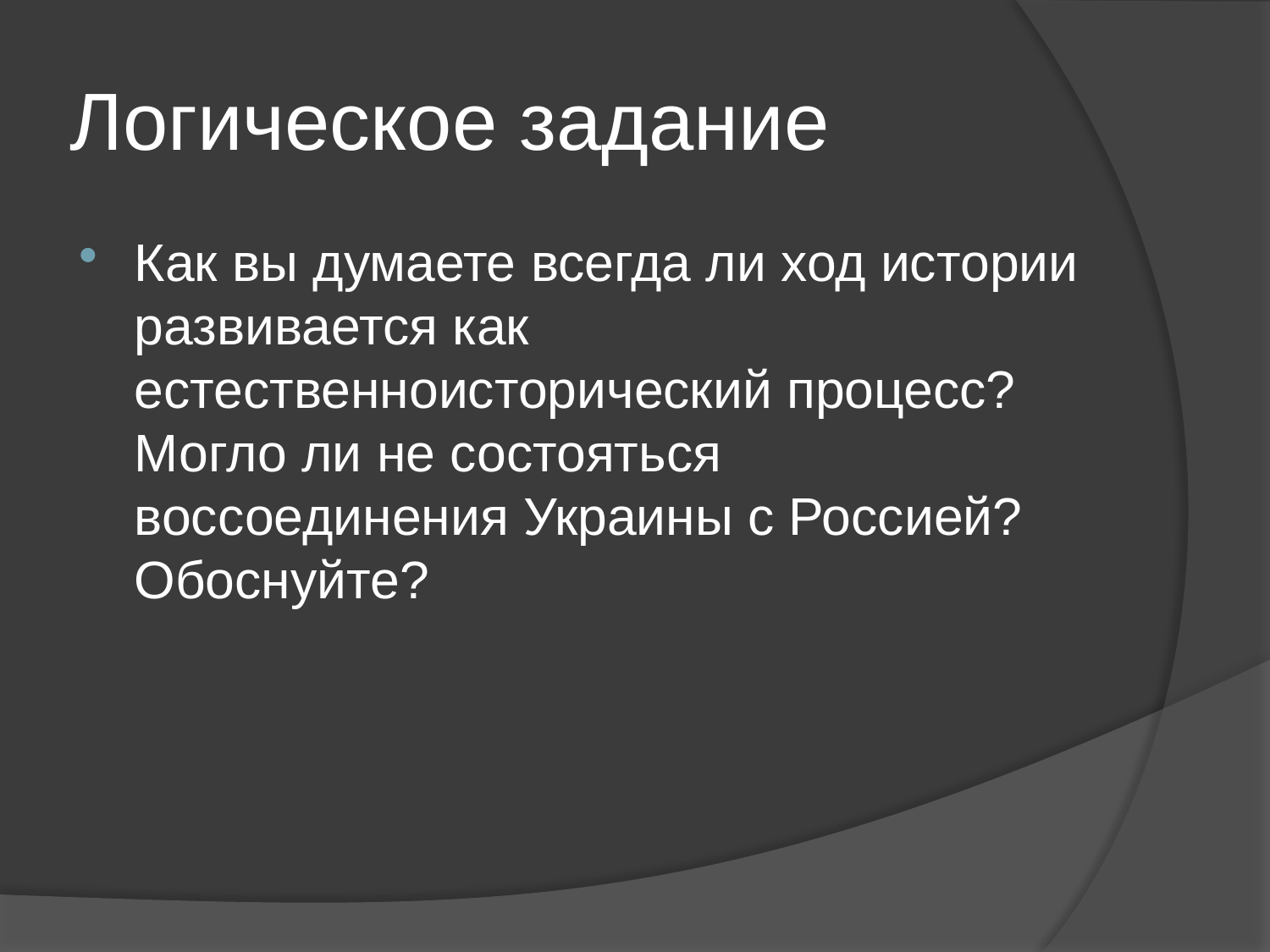

# Логическое задание
Как вы думаете всегда ли ход истории развивается как естественноисторический процесс? Могло ли не состояться воссоединения Украины с Россией? Обоснуйте?